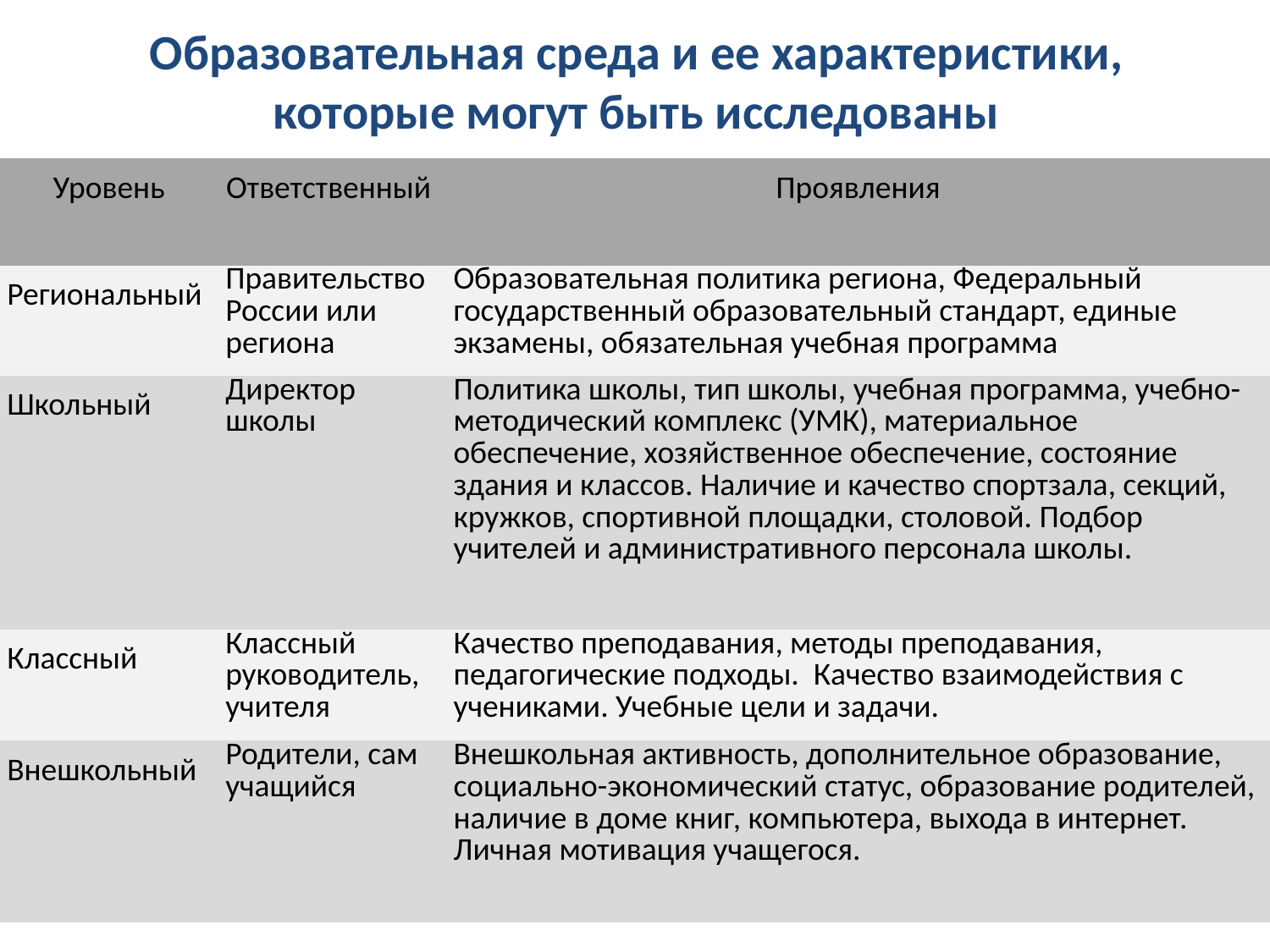

# Образовательная среда и ее характеристики, которые могут быть исследованы
| Уровень | Ответственный | Проявления |
| --- | --- | --- |
| Региональный | Правительство России или региона | Образовательная политика региона, Федеральный государственный образовательный стандарт, единые экзамены, обязательная учебная программа |
| Школьный | Директор школы | Политика школы, тип школы, учебная программа, учебно-методический комплекс (УМК), материальное обеспечение, хозяйственное обеспечение, состояние здания и классов. Наличие и качество спортзала, секций, кружков, спортивной площадки, столовой. Подбор учителей и административного персонала школы. |
| Классный | Классный руководитель, учителя | Качество преподавания, методы преподавания, педагогические подходы. Качество взаимодействия с учениками. Учебные цели и задачи. |
| Внешкольный | Родители, сам учащийся | Внешкольная активность, дополнительное образование, социально-экономический статус, образование родителей, наличие в доме книг, компьютера, выхода в интернет. Личная мотивация учащегося. |